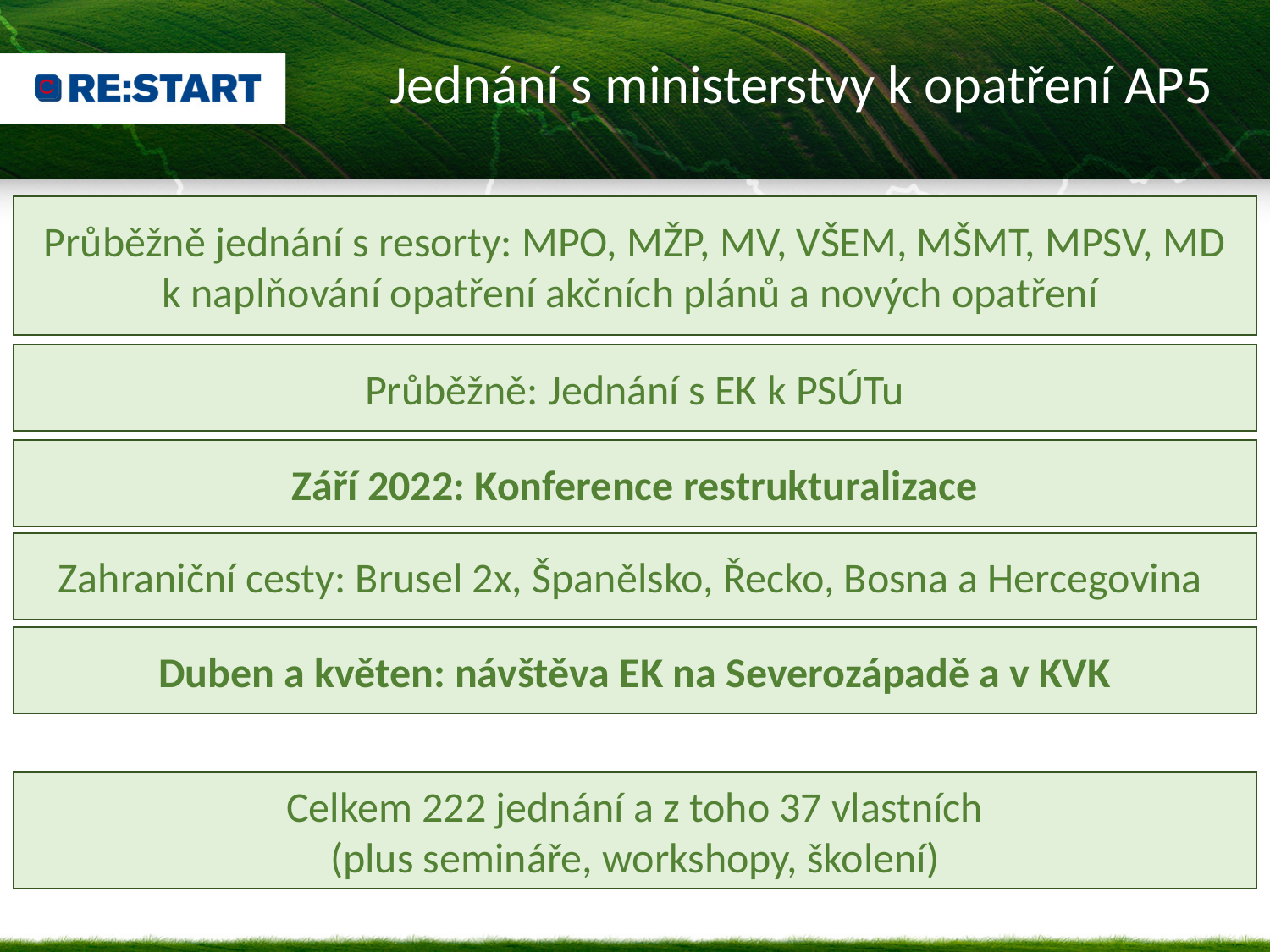

# Jednání s ministerstvy k opatření AP5
Průběžně jednání s resorty: MPO, MŽP, MV, VŠEM, MŠMT, MPSV, MD
k naplňování opatření akčních plánů a nových opatření
Průběžně: Jednání s EK k PSÚTu
Září 2022: Konference restrukturalizace
Zahraniční cesty: Brusel 2x, Španělsko, Řecko, Bosna a Hercegovina
Duben a květen: návštěva EK na Severozápadě a v KVK
Celkem 222 jednání a z toho 37 vlastních
(plus semináře, workshopy, školení)